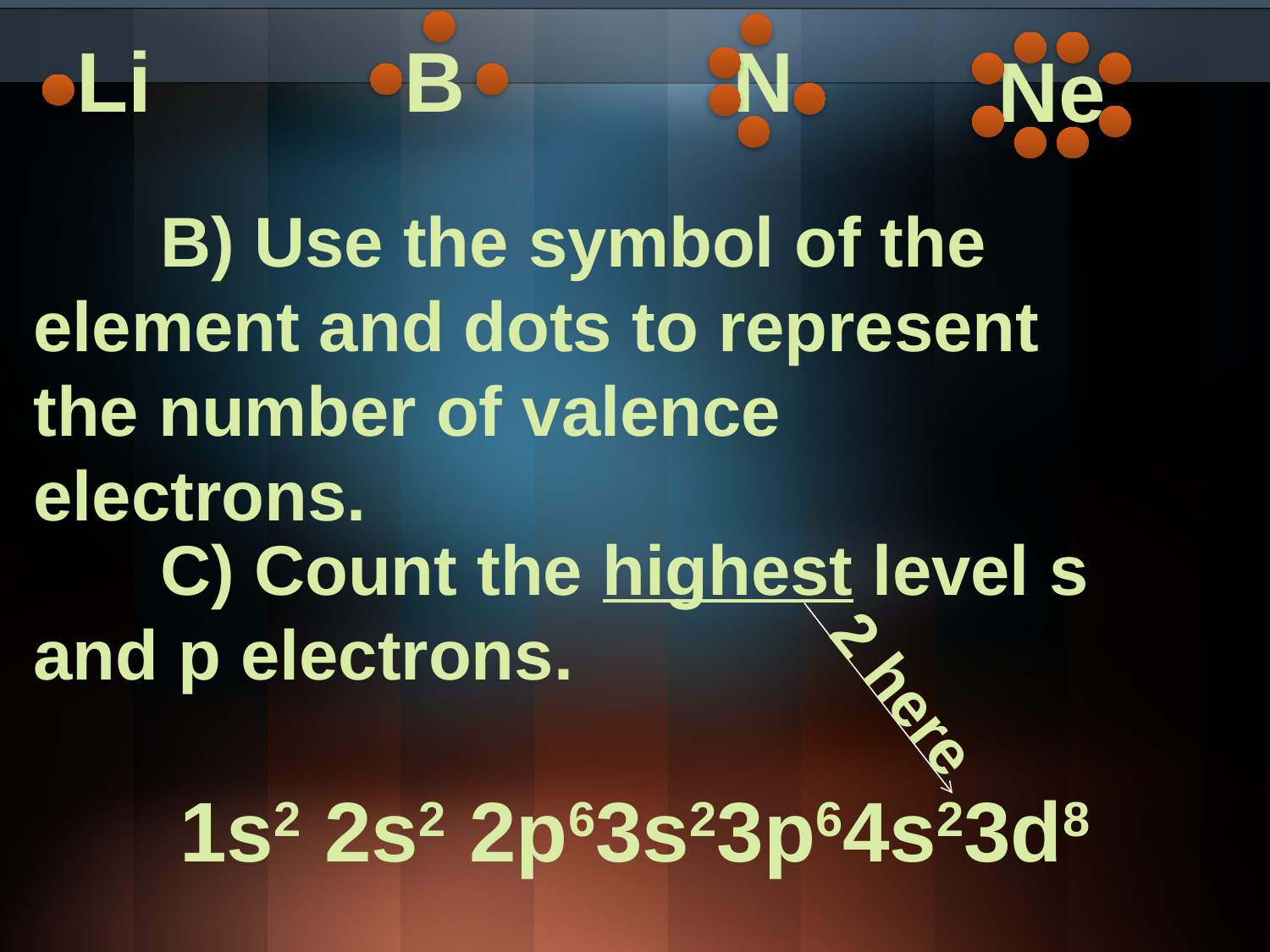

Li
B
N
Ne

	B) Use the symbol of the 	element and dots to represent 	the number of valence 	electrons.
	C) Count the highest level s 	and p electrons.
2 here
1s2 2s2 2p63s23p64s23d8